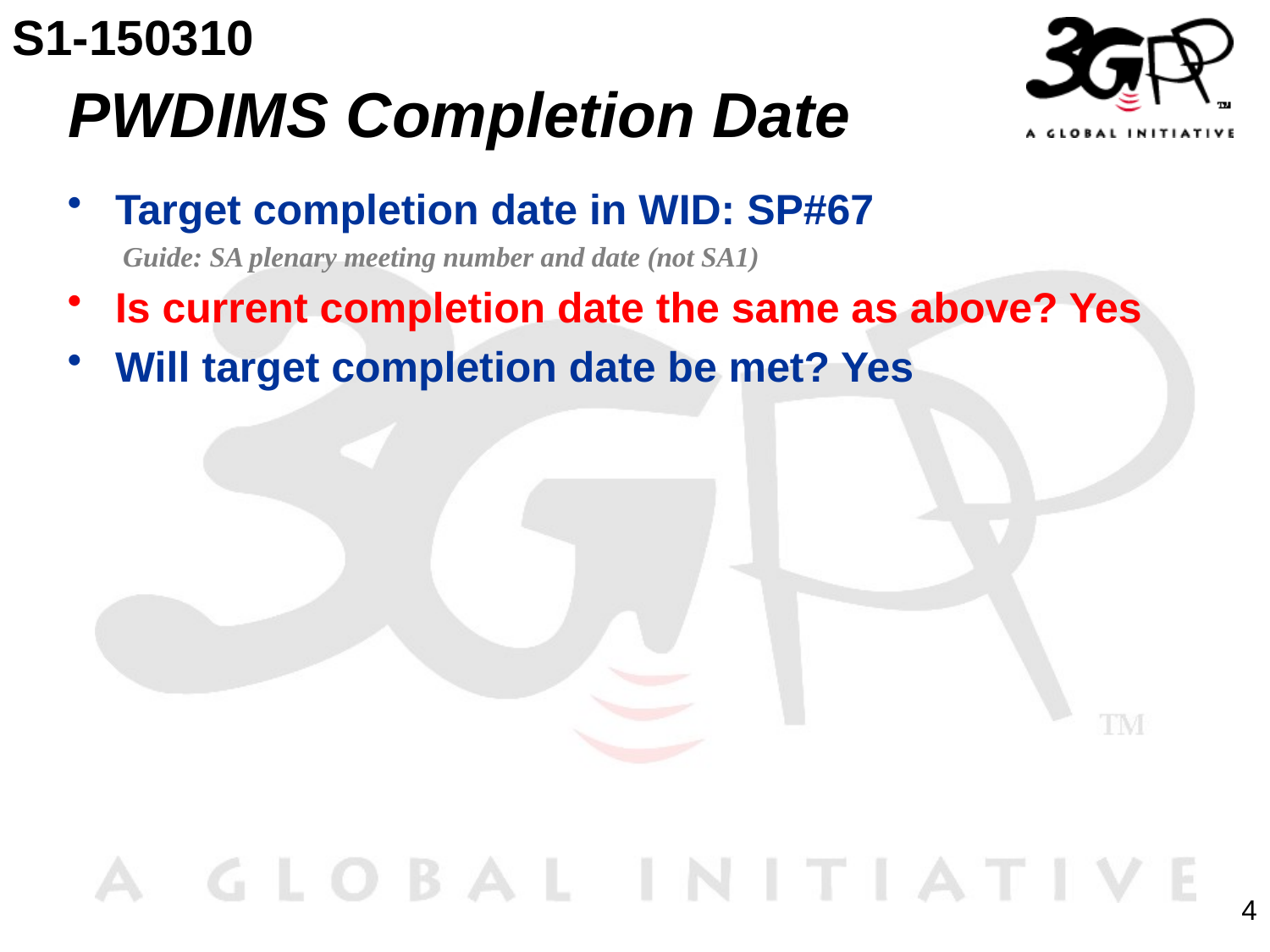

S1-150310
# PWDIMS Completion Date
Target completion date in WID: SP#67
Guide: SA plenary meeting number and date (not SA1)
Is current completion date the same as above? Yes
Will target completion date be met? Yes
4